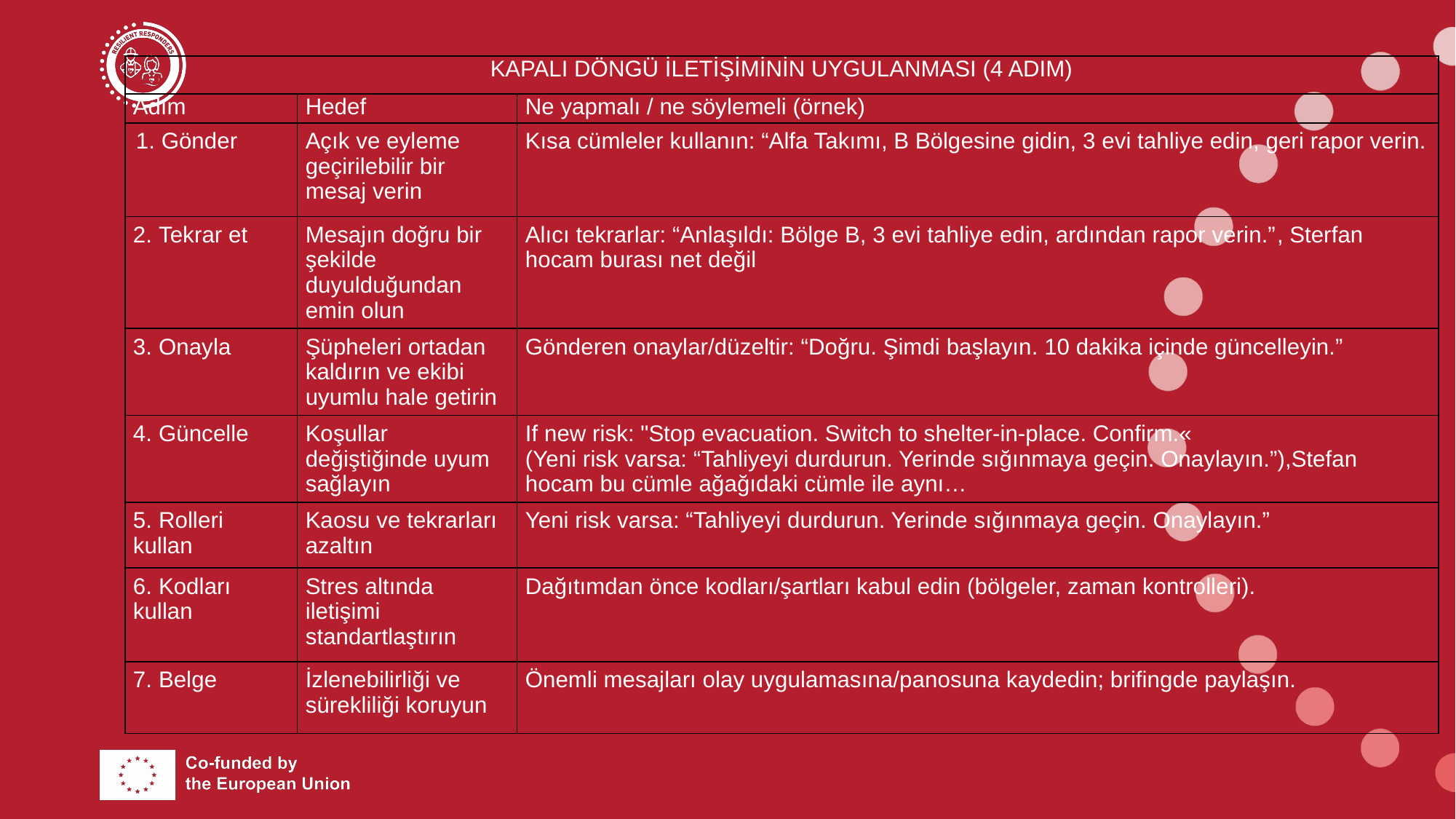

| KAPALI DÖNGÜ İLETİŞİMİNİN UYGULANMASI (4 ADIM) |  |  |
| --- | --- | --- |
| Adım | Hedef | Ne yapmalı / ne söylemeli (örnek) |
| 1. Gönder | Açık ve eyleme geçirilebilir bir mesaj verin | Kısa cümleler kullanın: “Alfa Takımı, B Bölgesine gidin, 3 evi tahliye edin, geri rapor verin. |
| 2. Tekrar et | Mesajın doğru bir şekilde duyulduğundan emin olun | Alıcı tekrarlar: “Anlaşıldı: Bölge B, 3 evi tahliye edin, ardından rapor verin.”, Sterfan hocam burası net değil |
| 3. Onayla | Şüpheleri ortadan kaldırın ve ekibi uyumlu hale getirin | Gönderen onaylar/düzeltir: “Doğru. Şimdi başlayın. 10 dakika içinde güncelleyin.” |
| 4. Güncelle | Koşullar değiştiğinde uyum sağlayın | If new risk: "Stop evacuation. Switch to shelter-in-place. Confirm.« (Yeni risk varsa: “Tahliyeyi durdurun. Yerinde sığınmaya geçin. Onaylayın.”),Stefan hocam bu cümle ağağıdaki cümle ile aynı… |
| 5. Rolleri kullan | Kaosu ve tekrarları azaltın | Yeni risk varsa: “Tahliyeyi durdurun. Yerinde sığınmaya geçin. Onaylayın.” |
| 6. Kodları kullan | Stres altında iletişimi standartlaştırın | Dağıtımdan önce kodları/şartları kabul edin (bölgeler, zaman kontrolleri). |
| 7. Belge | İzlenebilirliği ve sürekliliği koruyun | Önemli mesajları olay uygulamasına/panosuna kaydedin; brifingde paylaşın. |